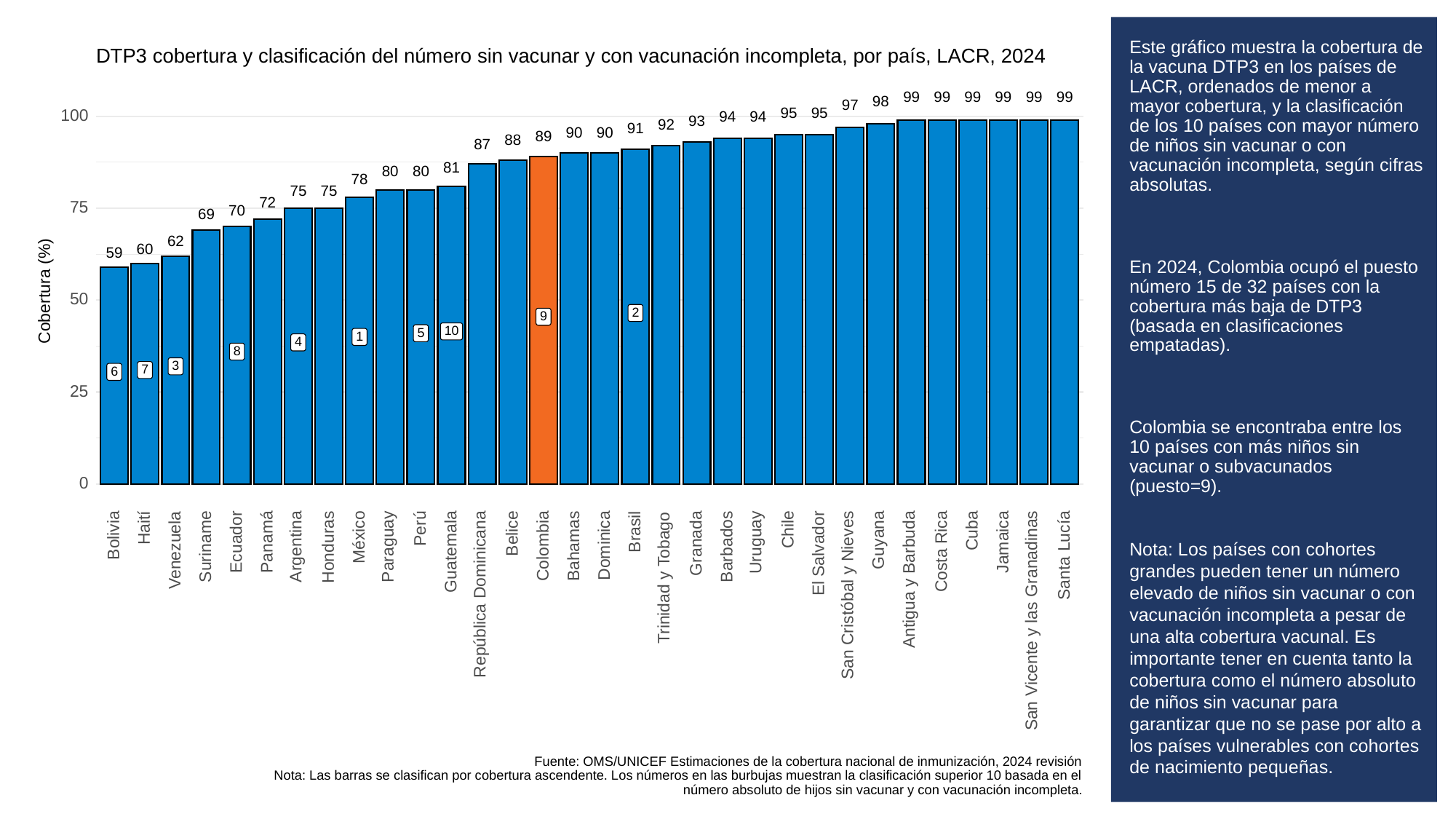

# Este gráfico muestra la cobertura de la vacuna DTP3 en los países de LACR, ordenados de menor a mayor cobertura, y la clasificación de los 10 países con mayor número de niños sin vacunar o con vacunación incompleta, según cifras absolutas.

En 2024, Colombia ocupó el puesto número 15 de 32 países con la cobertura más baja de DTP3 (basada en clasificaciones empatadas).

Colombia se encontraba entre los 10 países con más niños sin vacunar o subvacunados (puesto=9).

Nota: Los países con cohortes grandes pueden tener un número elevado de niños sin vacunar o con vacunación incompleta a pesar de una alta cobertura vacunal. Es importante tener en cuenta tanto la cobertura como el número absoluto de niños sin vacunar para garantizar que no se pase por alto a los países vulnerables con cohortes de nacimiento pequeñas.

DTP3 cobertura y clasificación del número sin vacunar y con vacunación incompleta, por país, LACR, 2024
99
99
99
99
99
99
98
97
95
95
100
94
94
93

92

91

90
90
89

88

87

81

80
80
78

75
75

72
75
70

69

62
60
59

Cobertura (%)
50

2
9

10

5
1

4

8

3

7
6
25

0

Haití
Perú
Chile
Cuba
Brasil
Belice
Bolivia
México
Guyana
Uruguay
Panamá
Jamaica
Ecuador
Granada
Argentina
Paraguay
Dominica
Colombia
Bahamas
Suriname
Barbados
Honduras
Venezuela
Costa Rica
Guatemala
El Salvador
Santa Lucía
Trinidad y Tobago
Antigua y Barbuda
República Dominicana
San Cristóbal y Nieves
San Vicente y las Granadinas
Fuente: OMS/UNICEF Estimaciones de la cobertura nacional de inmunización, 2024 revisión
Nota: Las barras se clasifican por cobertura ascendente. Los números en las burbujas muestran la clasificación superior 10 basada en el
número absoluto de hijos sin vacunar y con vacunación incompleta.